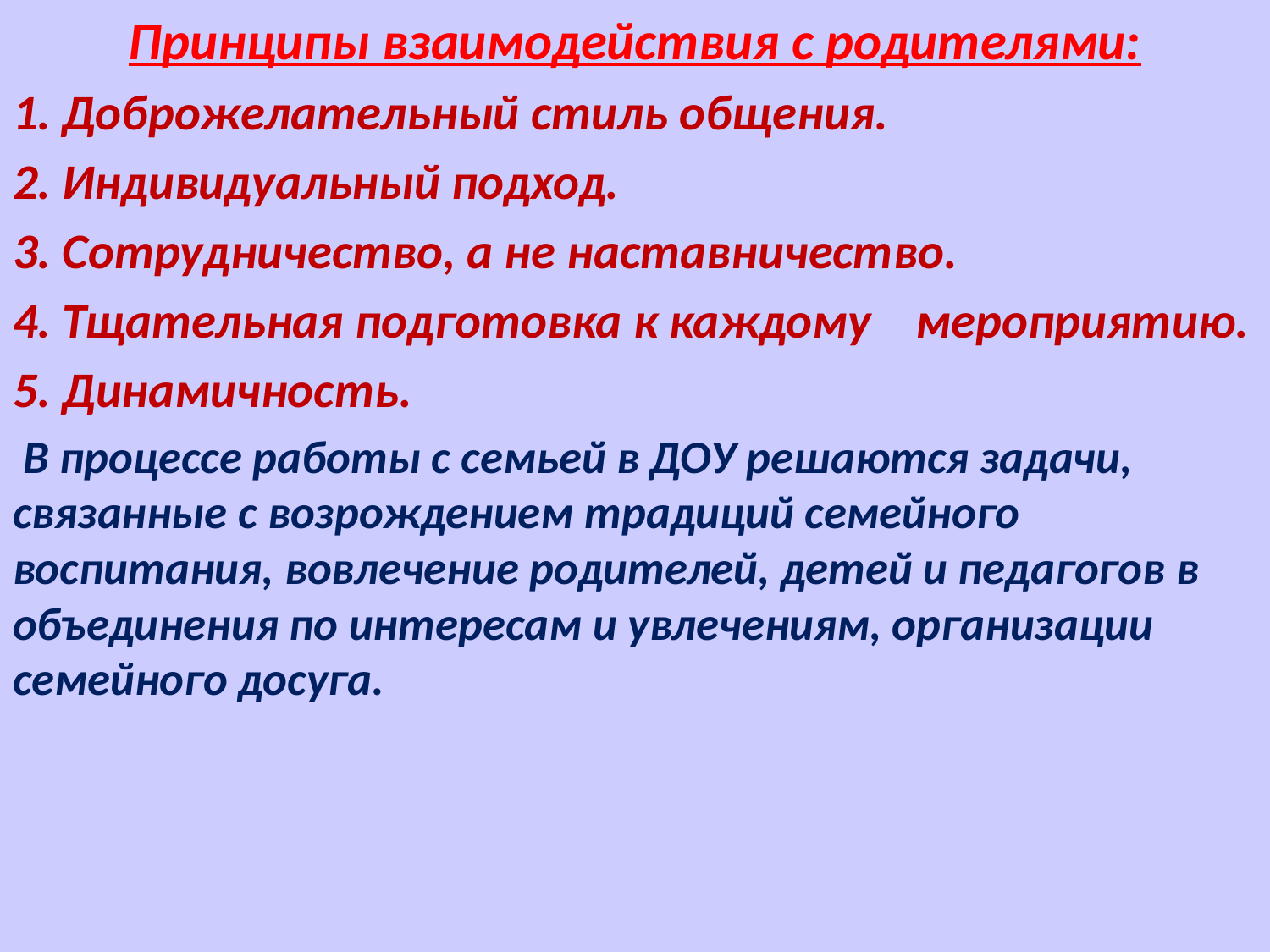

Принципы взаимодействия с родителями:
1. Доброжелательный стиль общения.
2. Индивидуальный подход.
3. Сотрудничество, а не наставничество.
4. Тщательная подготовка к каждому    мероприятию.
5. Динамичность.
 В процессе работы с семьей в ДОУ решаются задачи, связанные с возрождением традиций семейного воспитания, вовлечение родителей, детей и педагогов в объединения по интересам и увлечениям, организации семейного досуга.

#